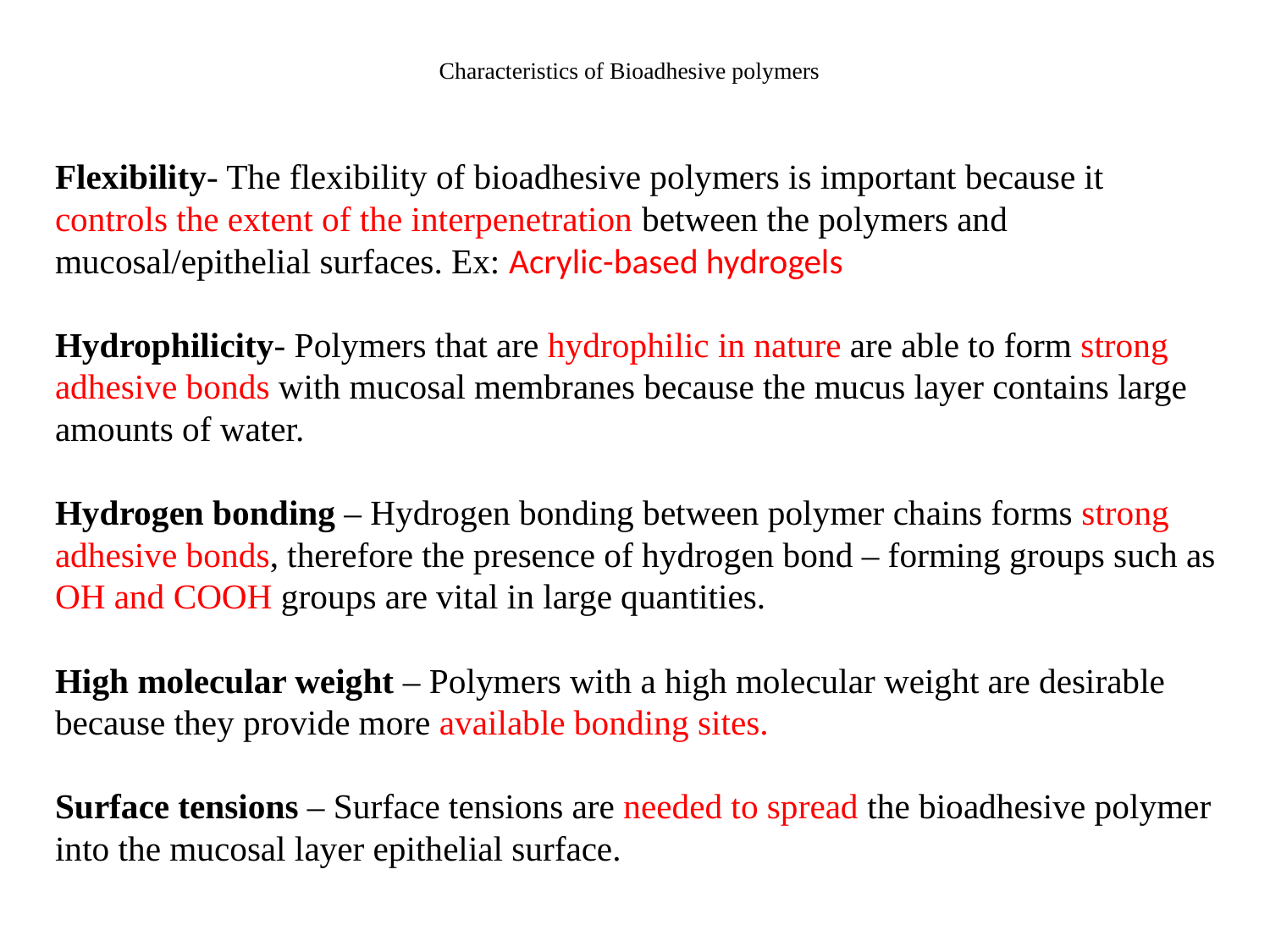

# Characteristics of Bioadhesive polymers
Flexibility- The flexibility of bioadhesive polymers is important because it controls the extent of the interpenetration between the polymers and mucosal/epithelial surfaces. Ex: Acrylic-based hydrogels
Hydrophilicity- Polymers that are hydrophilic in nature are able to form strong adhesive bonds with mucosal membranes because the mucus layer contains large amounts of water.
Hydrogen bonding – Hydrogen bonding between polymer chains forms strong adhesive bonds, therefore the presence of hydrogen bond – forming groups such as OH and COOH groups are vital in large quantities.
High molecular weight – Polymers with a high molecular weight are desirable because they provide more available bonding sites.
Surface tensions – Surface tensions are needed to spread the bioadhesive polymer into the mucosal layer epithelial surface.